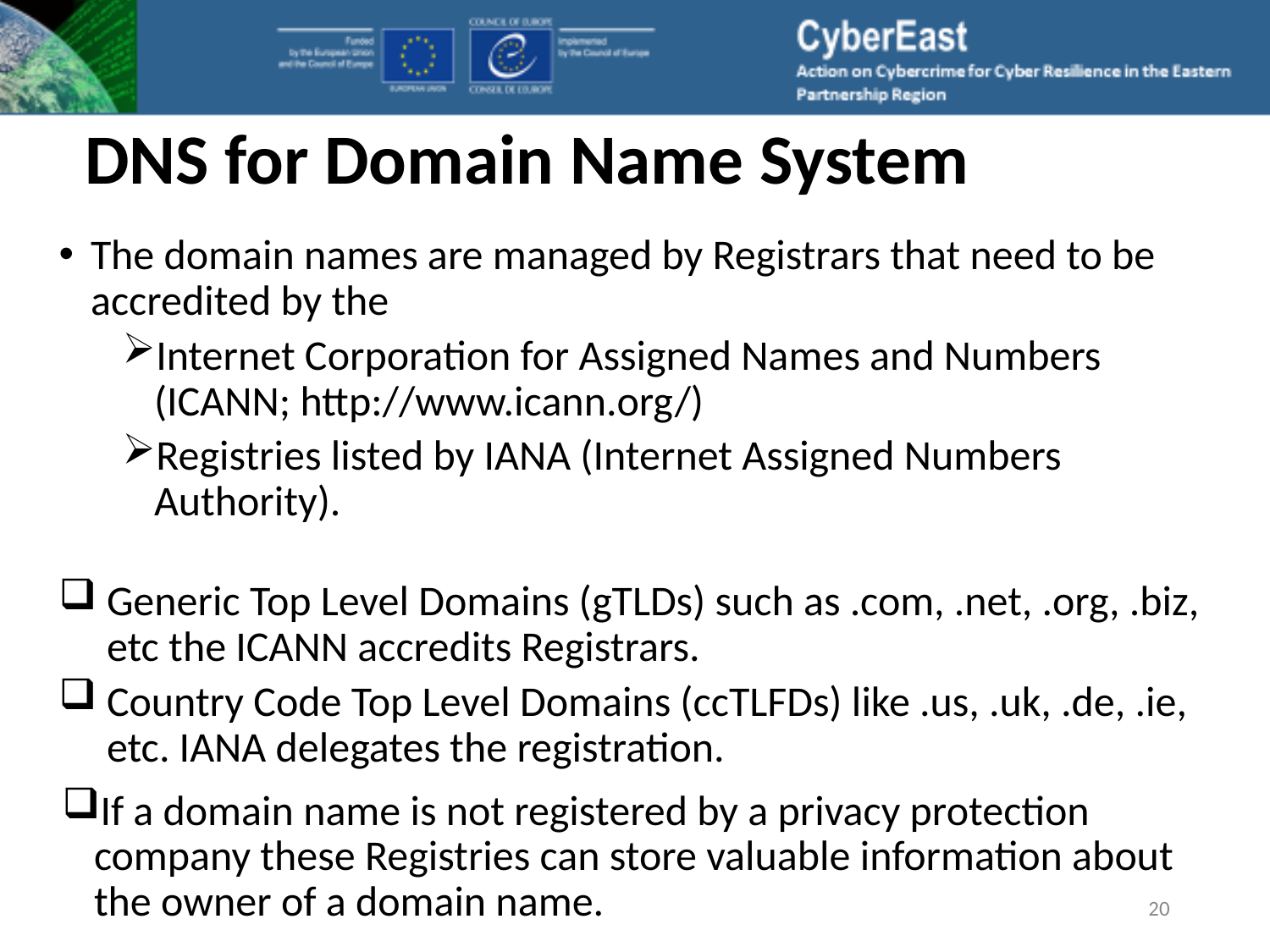

# DNS for Domain Name System
The domain names are managed by Registrars that need to be accredited by the
Internet Corporation for Assigned Names and Numbers (ICANN; http://www.icann.org/)
Registries listed by IANA (Internet Assigned Numbers Authority).

Generic Top Level Domains (gTLDs) such as .com, .net, .org, .biz, etc the ICANN accredits Registrars.
Country Code Top Level Domains (ccTLFDs) like .us, .uk, .de, .ie, etc. IANA delegates the registration.
If a domain name is not registered by a privacy protection company these Registries can store valuable information about the owner of a domain name.
20